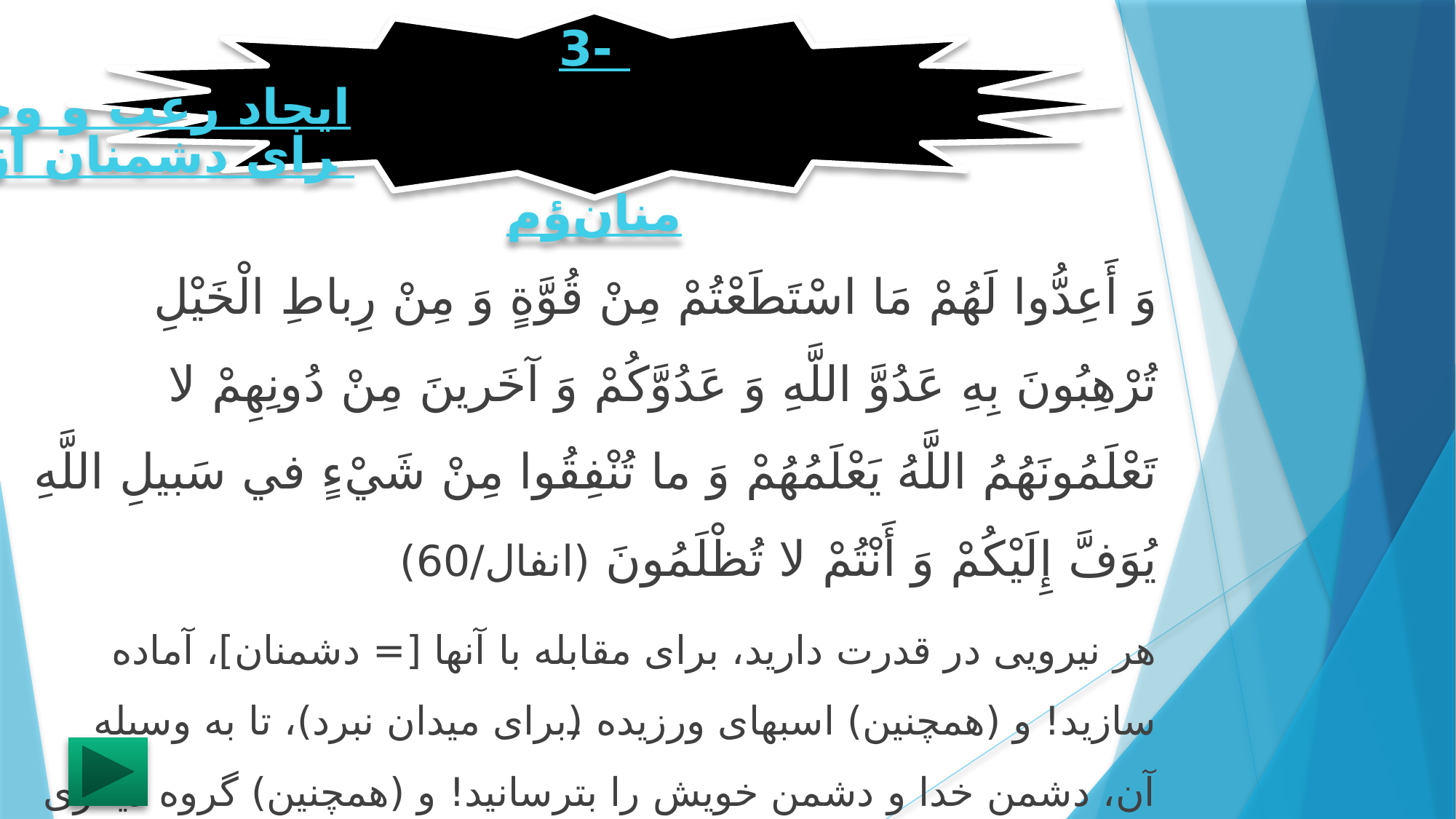

3- ایجاد رعب و وحشت برای دشمنان از سوی مؤمنان
وَ أَعِدُّوا لَهُمْ مَا اسْتَطَعْتُمْ مِنْ قُوَّةٍ وَ مِنْ رِباطِ الْخَيْلِ تُرْهِبُونَ بِهِ عَدُوَّ اللَّهِ وَ عَدُوَّكُمْ وَ آخَرينَ مِنْ دُونِهِمْ لا تَعْلَمُونَهُمُ اللَّهُ يَعْلَمُهُمْ وَ ما تُنْفِقُوا مِنْ شَيْ‏ءٍ في‏ سَبيلِ اللَّهِ يُوَفَّ إِلَيْكُمْ وَ أَنْتُمْ لا تُظْلَمُونَ (انفال/60)
هر نیرویی در قدرت دارید، برای مقابله با آنها [= دشمنان‌]، آماده سازید! و (همچنین) اسبهای ورزیده (برای میدان نبرد)، تا به وسیله آن، دشمن خدا و دشمن خویش را بترسانید! و (همچنین) گروه دیگری غیر از اینها را، که شما نمی‌شناسید و خدا آنها را می‌شناسد! و هر چه در راه خدا (و تقویت بنیه دفاعی اسلام) انفاق کنید، بطور کامل به شما بازگردانده می‌شود، و به شما ستم نخواهد شد.